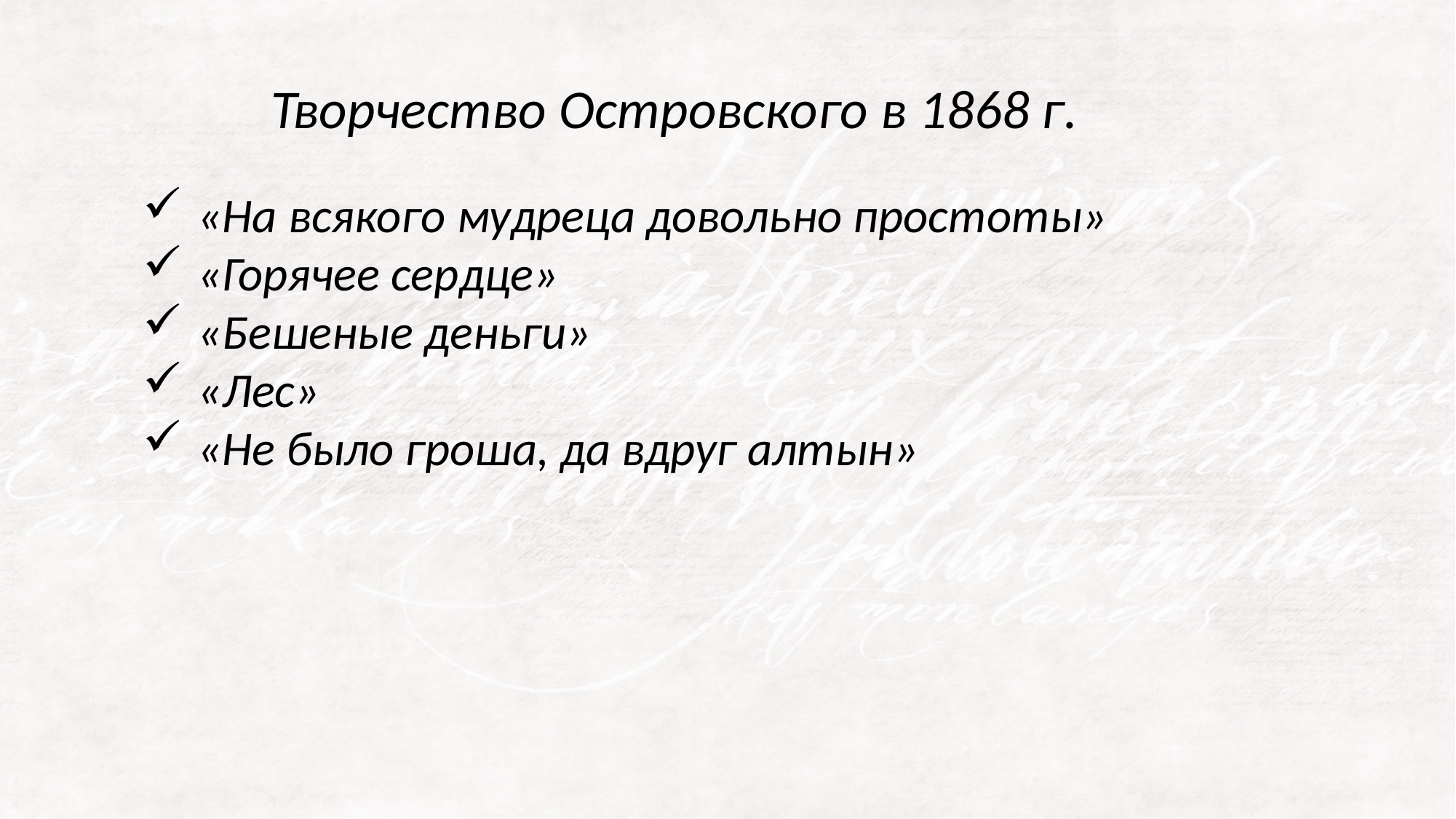

Творчество Островского в 1868 г.
«На всякого мудреца довольно простоты»
«Горячее сердце»
«Бешеные деньги»
«Лес»
«Не было гроша, да вдруг алтын»